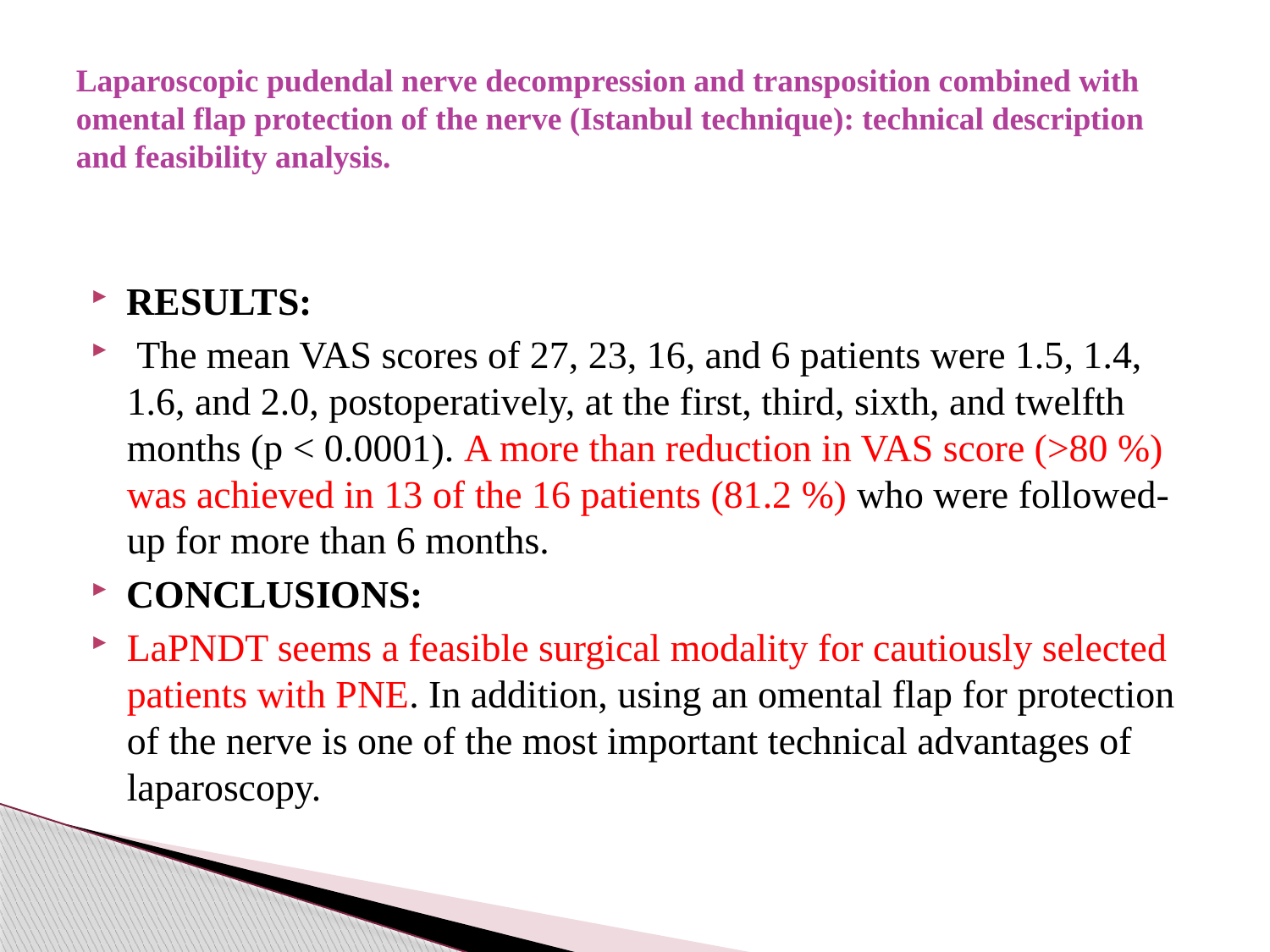

# Laparoscopic pudendal nerve decompression and transposition combined with omental flap protection of the nerve (Istanbul technique): technical description and feasibility analysis.

RESULTS:
 The mean VAS scores of 27, 23, 16, and 6 patients were 1.5, 1.4, 1.6, and 2.0, postoperatively, at the first, third, sixth, and twelfth months (p < 0.0001). A more than reduction in VAS score (>80 %) was achieved in 13 of the 16 patients (81.2 %) who were followed-up for more than 6 months.
CONCLUSIONS:
LaPNDT seems a feasible surgical modality for cautiously selected patients with PNE. In addition, using an omental flap for protection of the nerve is one of the most important technical advantages of laparoscopy.